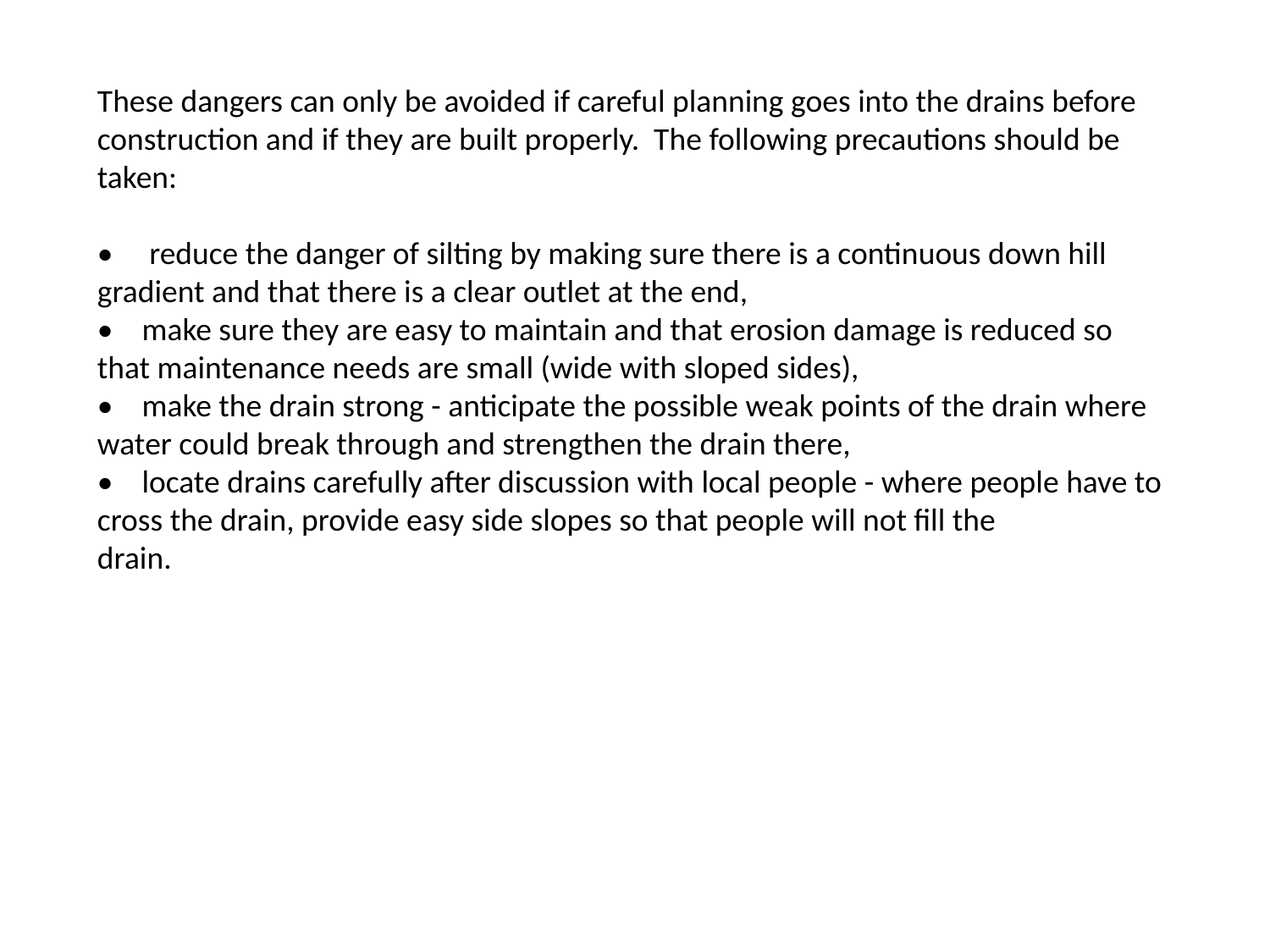

These dangers can only be avoided if careful planning goes into the drains before
construction and if they are built properly.  The following precautions should be taken:

•     reduce the danger of silting by making sure there is a continuous down hill gradient and that there is a clear outlet at the end,
•    make sure they are easy to maintain and that erosion damage is reduced so
that maintenance needs are small (wide with sloped sides),
•    make the drain strong - anticipate the possible weak points of the drain where water could break through and strengthen the drain there,
•    locate drains carefully after discussion with local people - where people have to cross the drain, provide easy side slopes so that people will not fill the
drain.